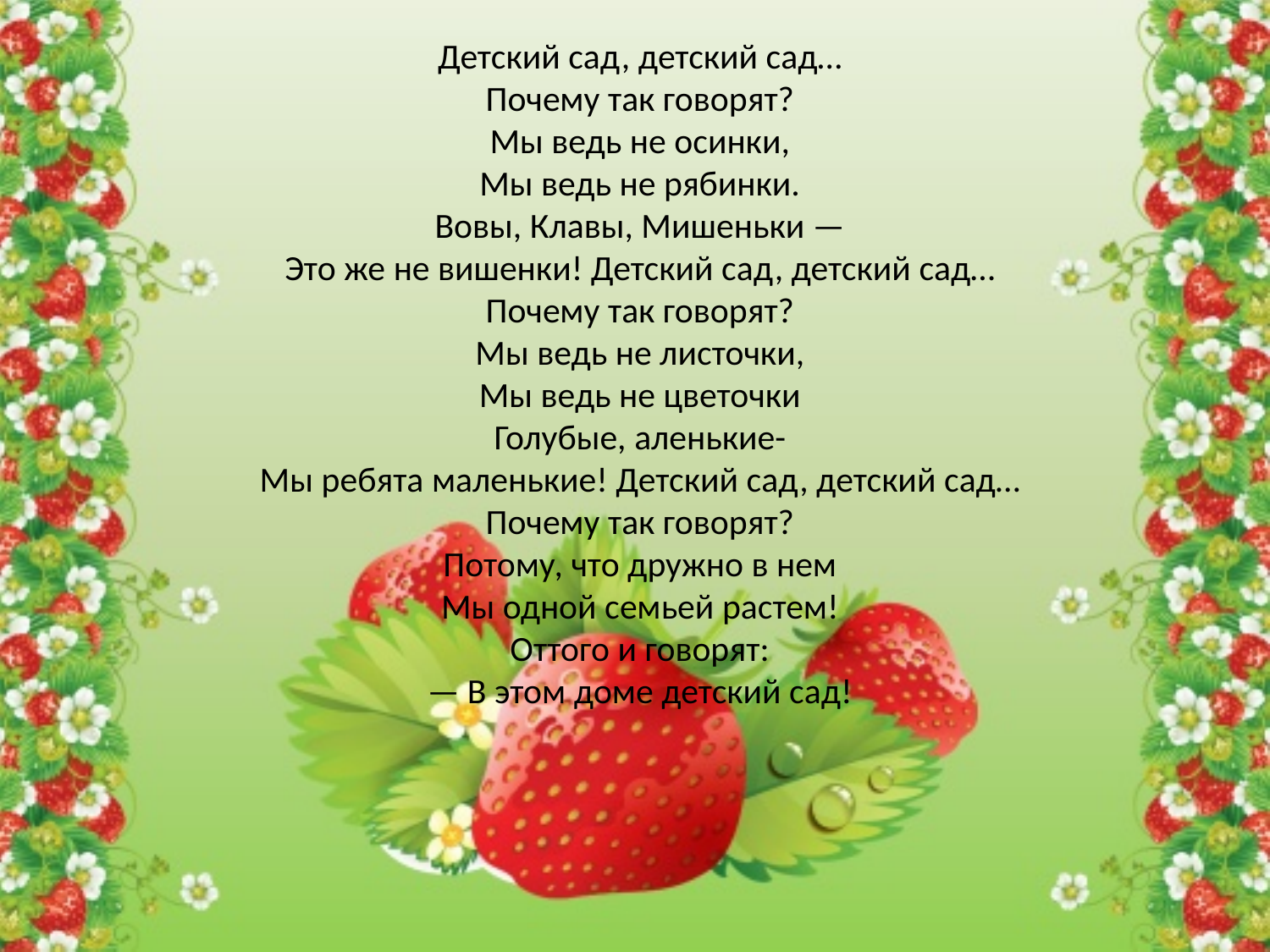

# Детский сад, детский сад… Почему так говорят? Мы ведь не осинки, Мы ведь не рябинки. Вовы, Клавы, Мишеньки — Это же не вишенки! Детский сад, детский сад… Почему так говорят? Мы ведь не листочки, Мы ведь не цветочки Голубые, аленькие- Мы ребята маленькие! Детский сад, детский сад… Почему так говорят? Потому, что дружно в нем Мы одной семьей растем! Оттого и говорят: — В этом доме детский сад!